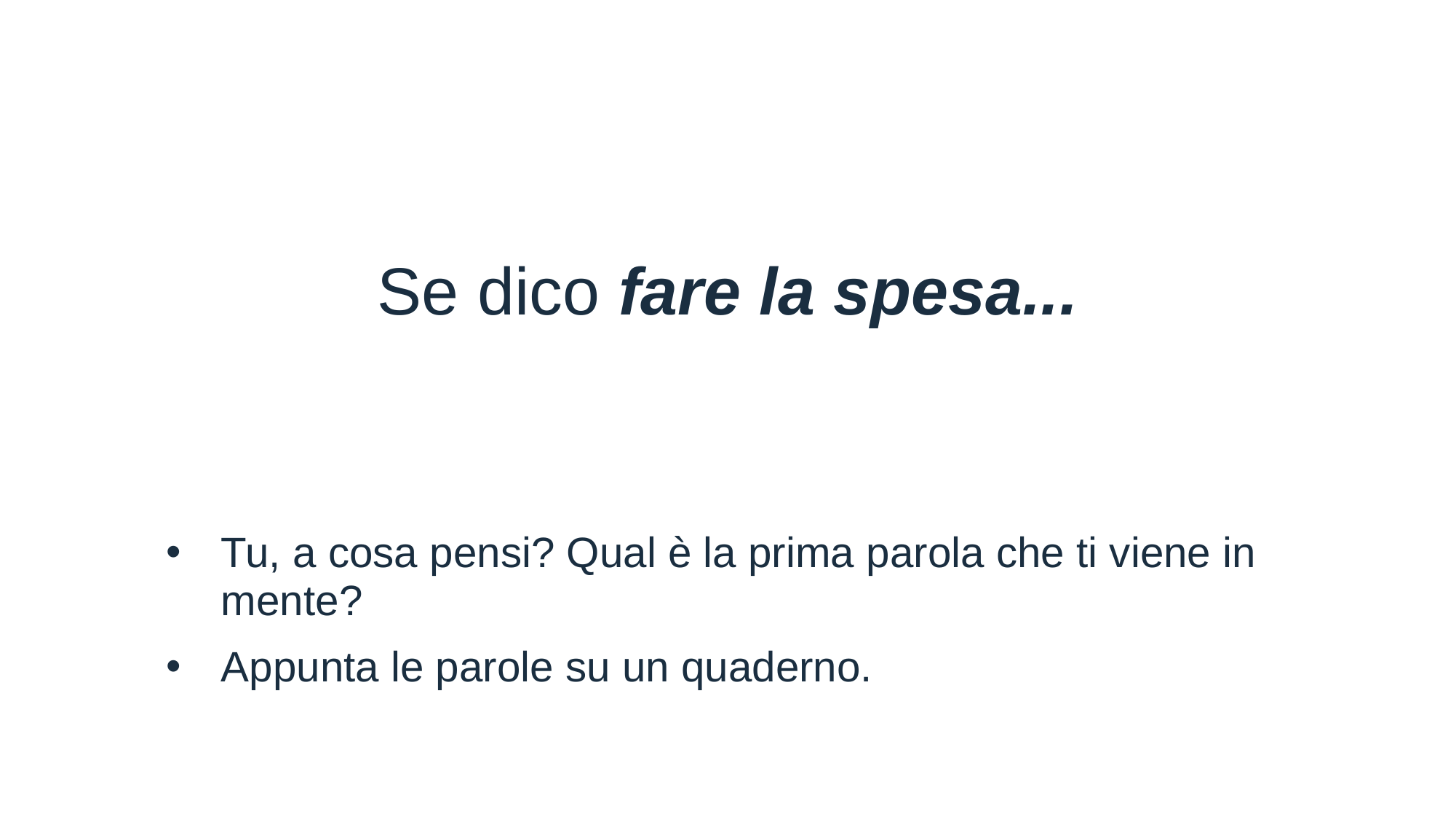

# Se dico fare la spesa...
Tu, a cosa pensi? Qual è la prima parola che ti viene in mente?
Appunta le parole su un quaderno.